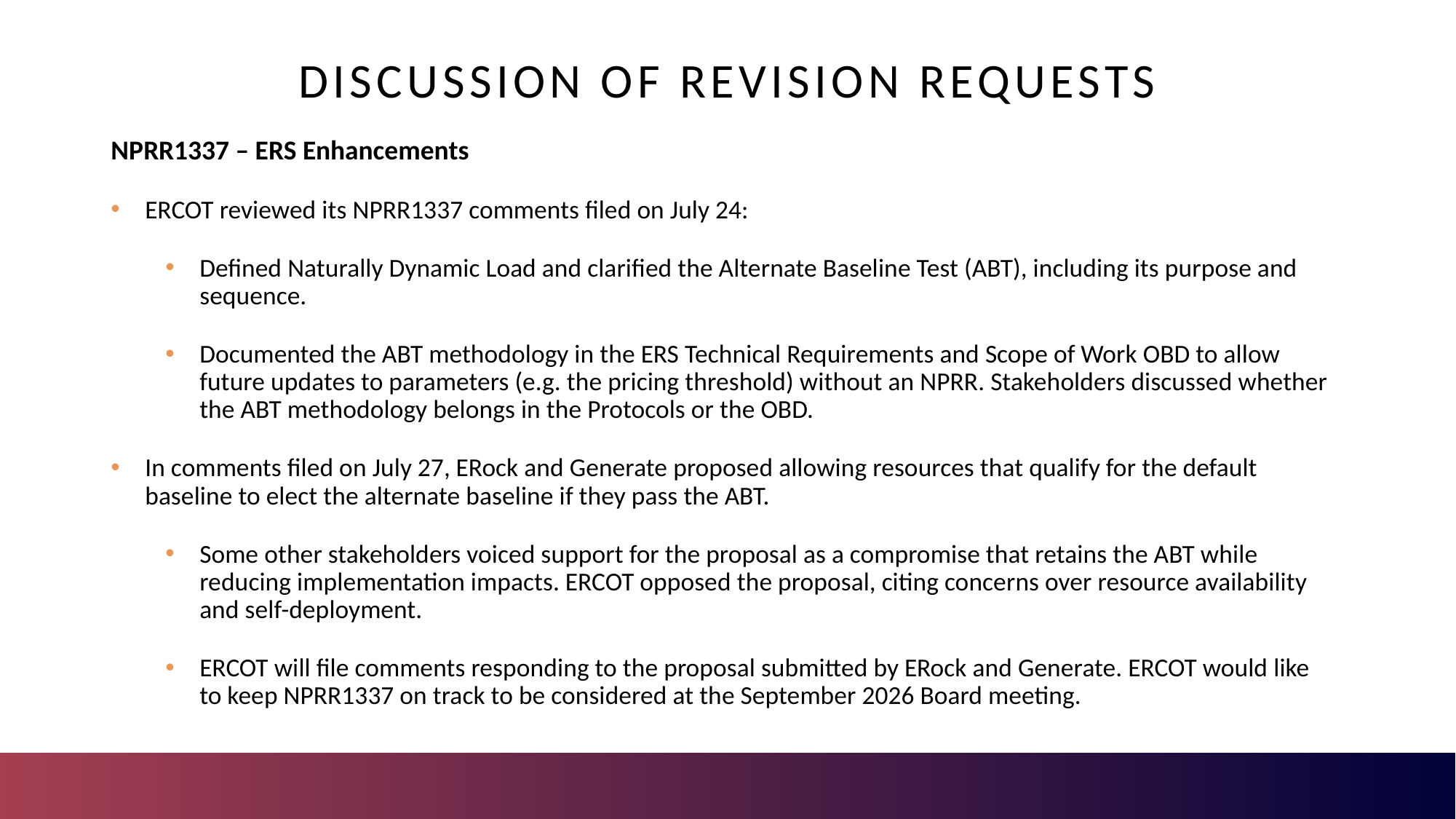

Discussion of Revision Requests
NPRR1337 – ERS Enhancements
ERCOT reviewed its NPRR1337 comments filed on July 24:
Defined Naturally Dynamic Load and clarified the Alternate Baseline Test (ABT), including its purpose and sequence.
Documented the ABT methodology in the ERS Technical Requirements and Scope of Work OBD to allow future updates to parameters (e.g. the pricing threshold) without an NPRR. Stakeholders discussed whether the ABT methodology belongs in the Protocols or the OBD.
In comments filed on July 27, ERock and Generate proposed allowing resources that qualify for the default baseline to elect the alternate baseline if they pass the ABT.
Some other stakeholders voiced support for the proposal as a compromise that retains the ABT while reducing implementation impacts. ERCOT opposed the proposal, citing concerns over resource availability and self-deployment.
ERCOT will file comments responding to the proposal submitted by ERock and Generate. ERCOT would like to keep NPRR1337 on track to be considered at the September 2026 Board meeting.